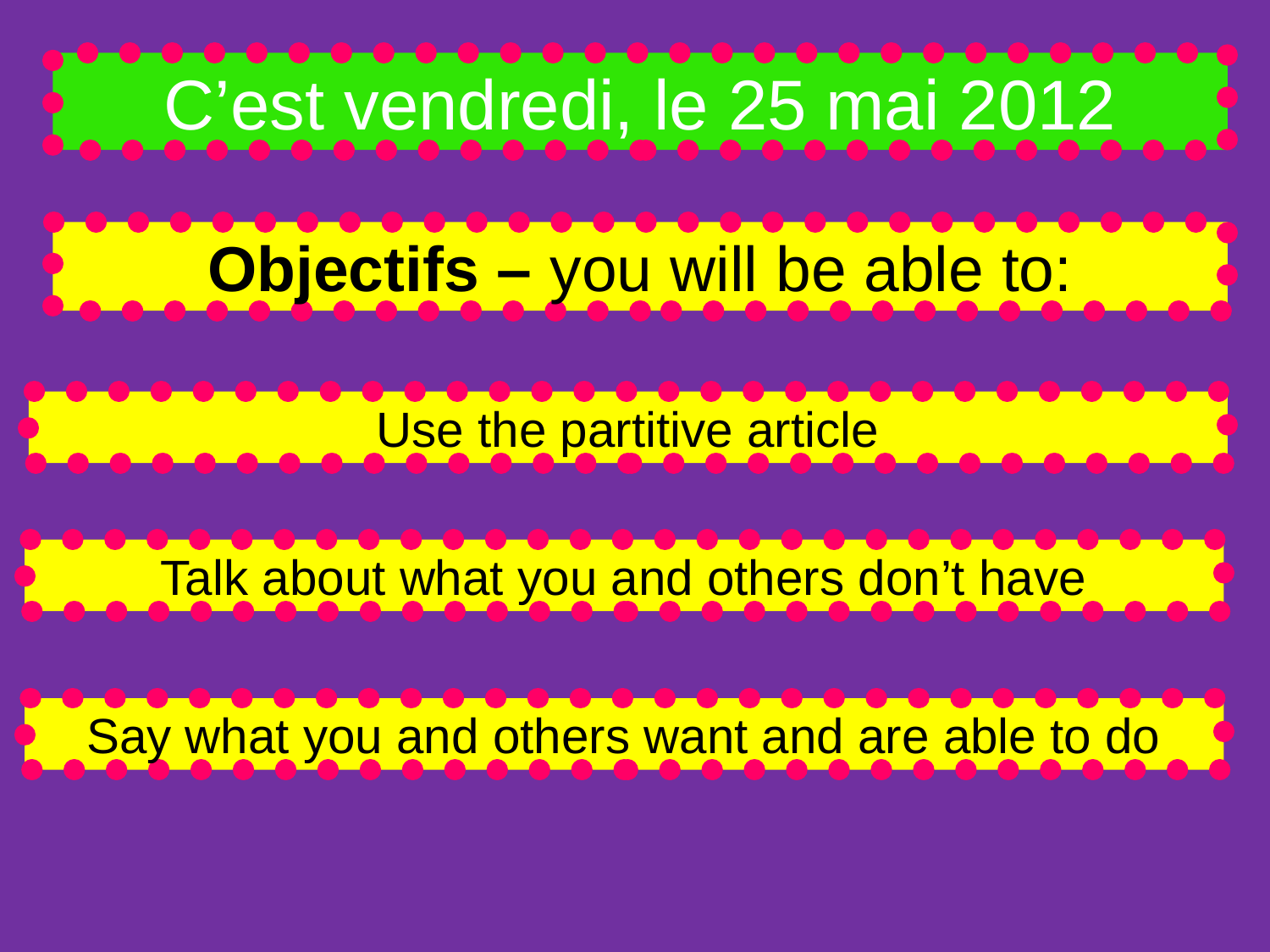

C’est vendredi, le 25 mai 2012
Objectifs – you will be able to:
Use the partitive article
Talk about what you and others don’t have
Say what you and others want and are able to do